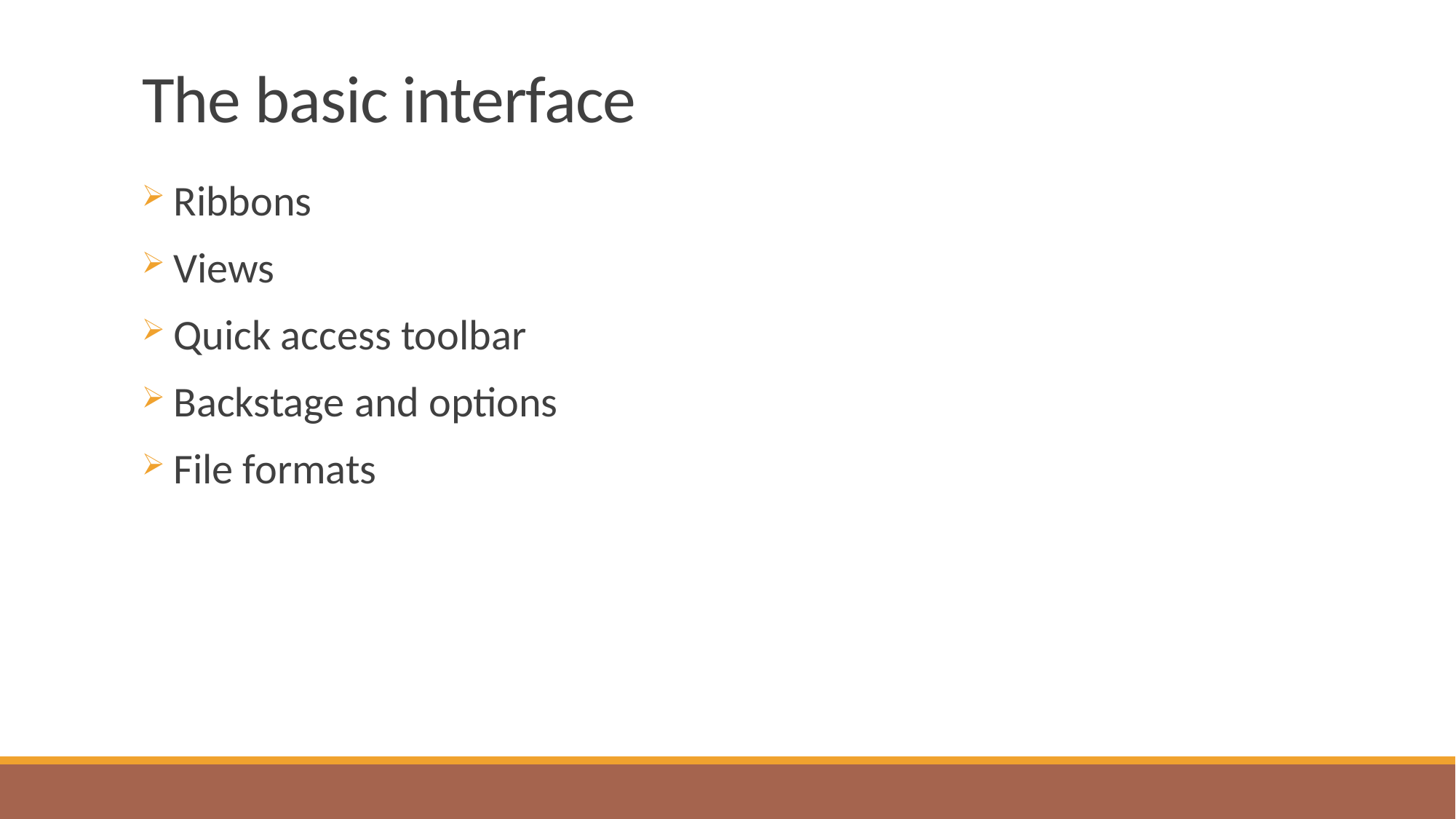

# The basic interface
Ribbons
Views
Quick access toolbar
Backstage and options
File formats